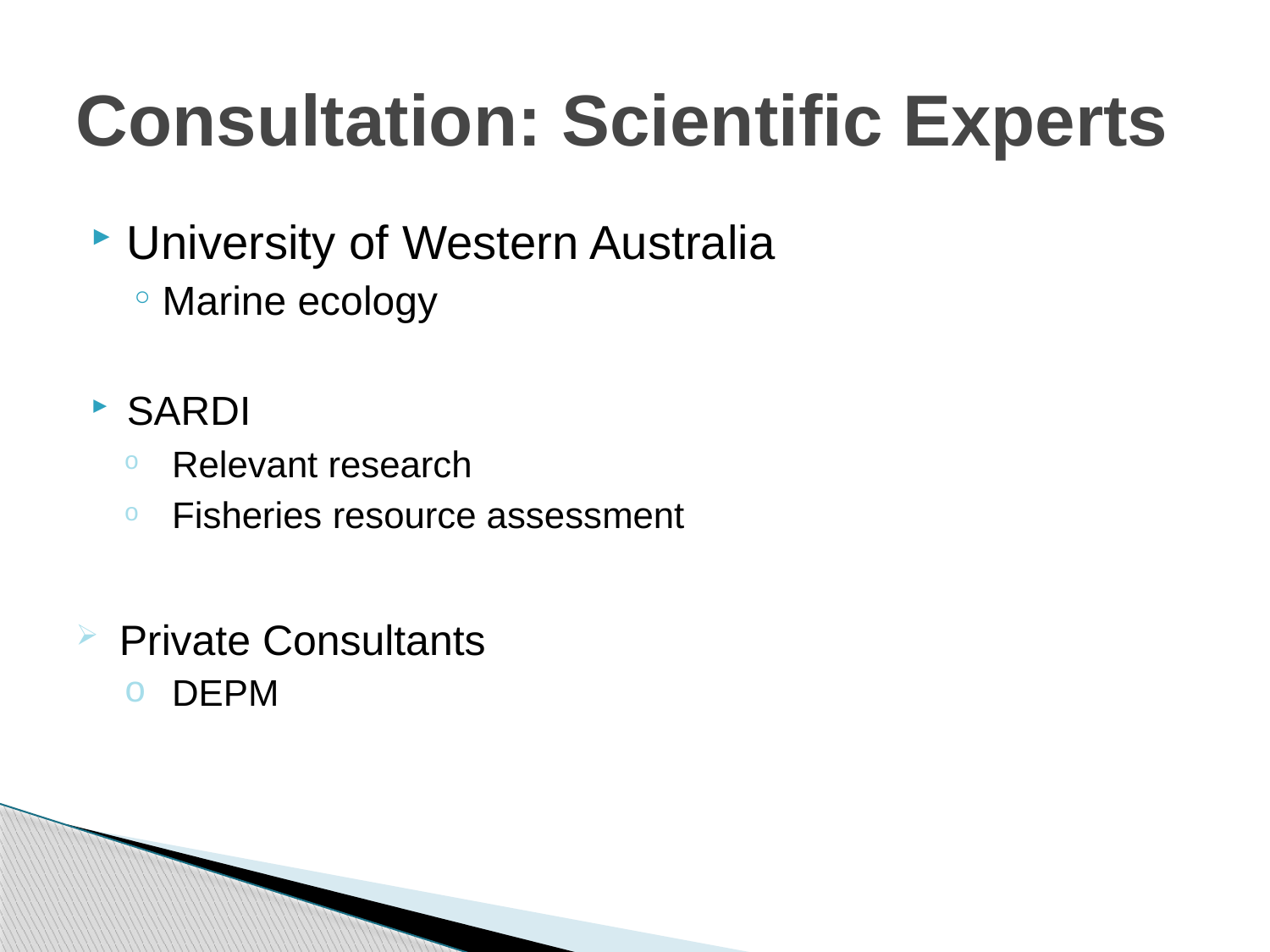

# Consultation: Scientific Experts
University of Western Australia
Marine ecology

SARDI
Relevant research
Fisheries resource assessment

Private Consultants
DEPM